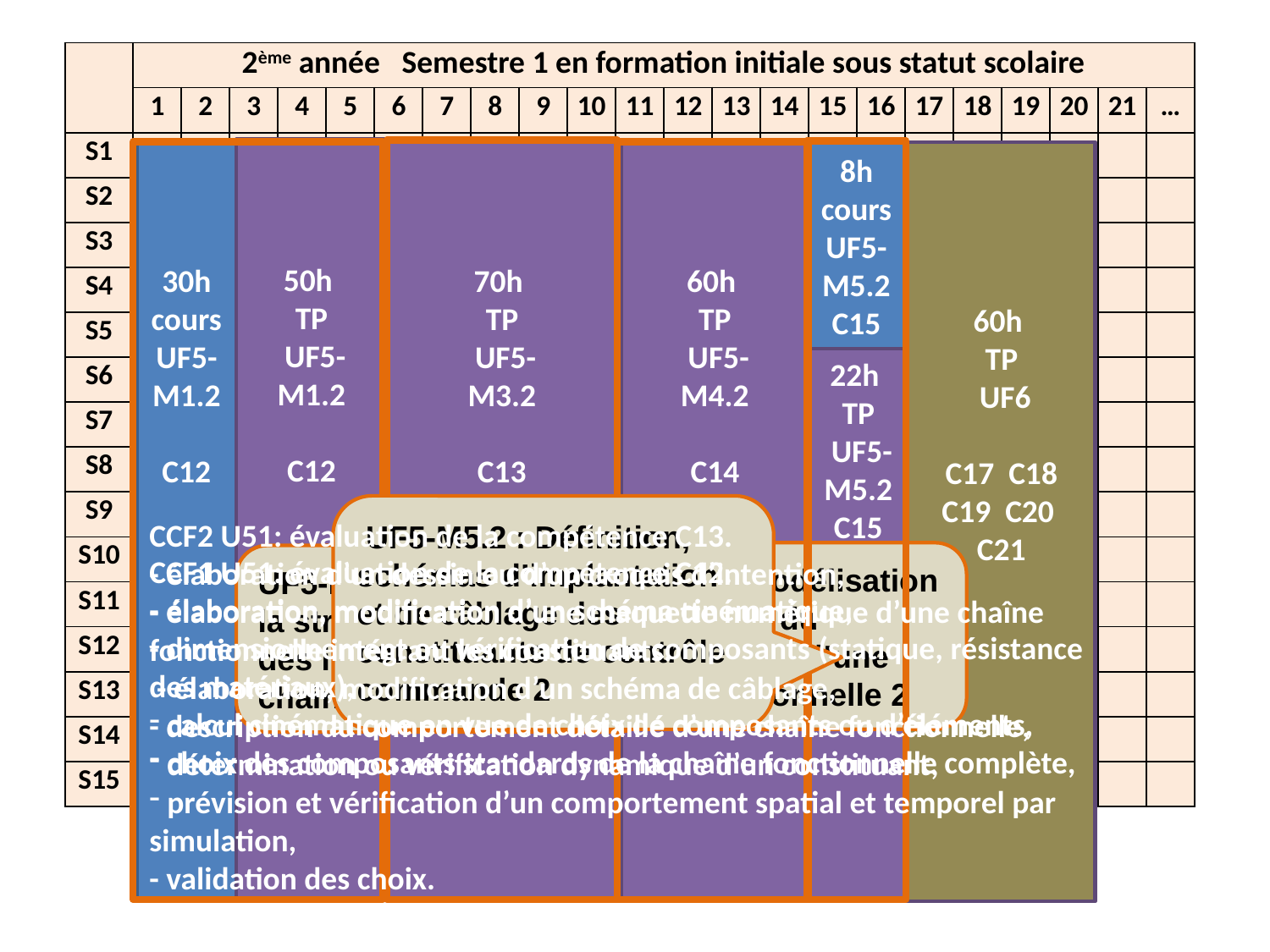

|  | 2ème année Semestre 1 en formation initiale sous statut scolaire |  |  |  |  |  |  |  |  |  |  |  |  |  |  |  |  |  |  |  |  |  |
| --- | --- | --- | --- | --- | --- | --- | --- | --- | --- | --- | --- | --- | --- | --- | --- | --- | --- | --- | --- | --- | --- | --- |
|  | 1 | 2 | 3 | 4 | 5 | 6 | 7 | 8 | 9 | 10 | 11 | 12 | 13 | 14 | 15 | 16 | 17 | 18 | 19 | 20 | 21 | … |
| S1 |  |  |  |  |  |  |  |  |  |  |  |  |  |  |  |  |  |  |  |  |  |  |
| S2 |  |  |  |  |  |  |  |  |  |  |  |  |  |  |  |  |  |  |  |  |  |  |
| S3 |  |  |  |  |  |  |  |  |  |  |  |  |  |  |  |  |  |  |  |  |  |  |
| S4 |  |  |  |  |  |  |  |  |  |  |  |  |  |  |  |  |  |  |  |  |  |  |
| S5 |  |  |  |  |  |  |  |  |  |  |  |  |  |  |  |  |  |  |  |  |  |  |
| S6 |  |  |  |  |  |  |  |  |  |  |  |  |  |  |  |  |  |  |  |  |  |  |
| S7 |  |  |  |  |  |  |  |  |  |  |  |  |  |  |  |  |  |  |  |  |  |  |
| S8 |  |  |  |  |  |  |  |  |  |  |  |  |  |  |  |  |  |  |  |  |  |  |
| S9 |  |  |  |  |  |  |  |  |  |  |  |  |  |  |  |  |  |  |  |  |  |  |
| S10 |  |  |  |  |  |  |  |  |  |  |  |  |  |  |  |  |  |  |  |  |  |  |
| S11 |  |  |  |  |  |  |  |  |  |  |  |  |  |  |  |  |  |  |  |  |  |  |
| S12 |  |  |  |  |  |  |  |  |  |  |  |  |  |  |  |  |  |  |  |  |  |  |
| S13 |  |  |  |  |  |  |  |  |  |  |  |  |  |  |  |  |  |  |  |  |  |  |
| S14 |  |  |  |  |  |  |  |  |  |  |  |  |  |  |  |  |  |  |  |  |  |  |
| S15 |  |  |  |  |  |  |  |  |  |  |  |  |  |  |  |  |  |  |  |  |  |  |

50h
TP
 UF5-
M1.2

C12

30h cours UF5-M1.2

C12

70h
TP
 UF5-
M3.2

C13

UF5-M3.2 : Modélisation et simulation du comportement d’une
chaîne fonctionnelle 2

60h
TP
 UF5-
M4.2

C14

 UF5-M5.2 : Définition, schémas d’implantation et de câblage des
constituants de contrôle commande 2
8h cours UF5-M5.2
C15
22h
TP
 UF5-
M5.2
C15

UF5-M1.2 : Définition des constituants d’une chaîne
fonctionnelle 2

UF5-M4.2 : Définition de la structure porteuse et des interfaces entre les chaînes fonctionnelles 2

60h
TP
 UF6

C17  C18 C19  C20  C21

CCF2 U51: évaluation de la compétence C13.
- élaboration d’un dessin ou d’un croquis d’intention,
- élaboration, modification d’une maquette numérique d’une chaîne fonctionnelle intégrant les constituants.
 - élaboration, modification d’un schéma de câblage,
- description du comportement détaillé d’une chaîne fonctionnelle,
 détermination ou vérification dynamique d’un constituant,
 prévision et vérification d’un comportement spatial et temporel par simulation,
- validation des choix.

CCF1 U51: évaluation de la compétence C12.
- élaboration, modification d’un schéma cinématique,
- dimensionnement ou vérification de composants (statique, résistance des matériaux),
 calcul cinématique en vue de choix de composants ou d’éléments,
 choix des composants standards de la chaîne fonctionnelle complète,